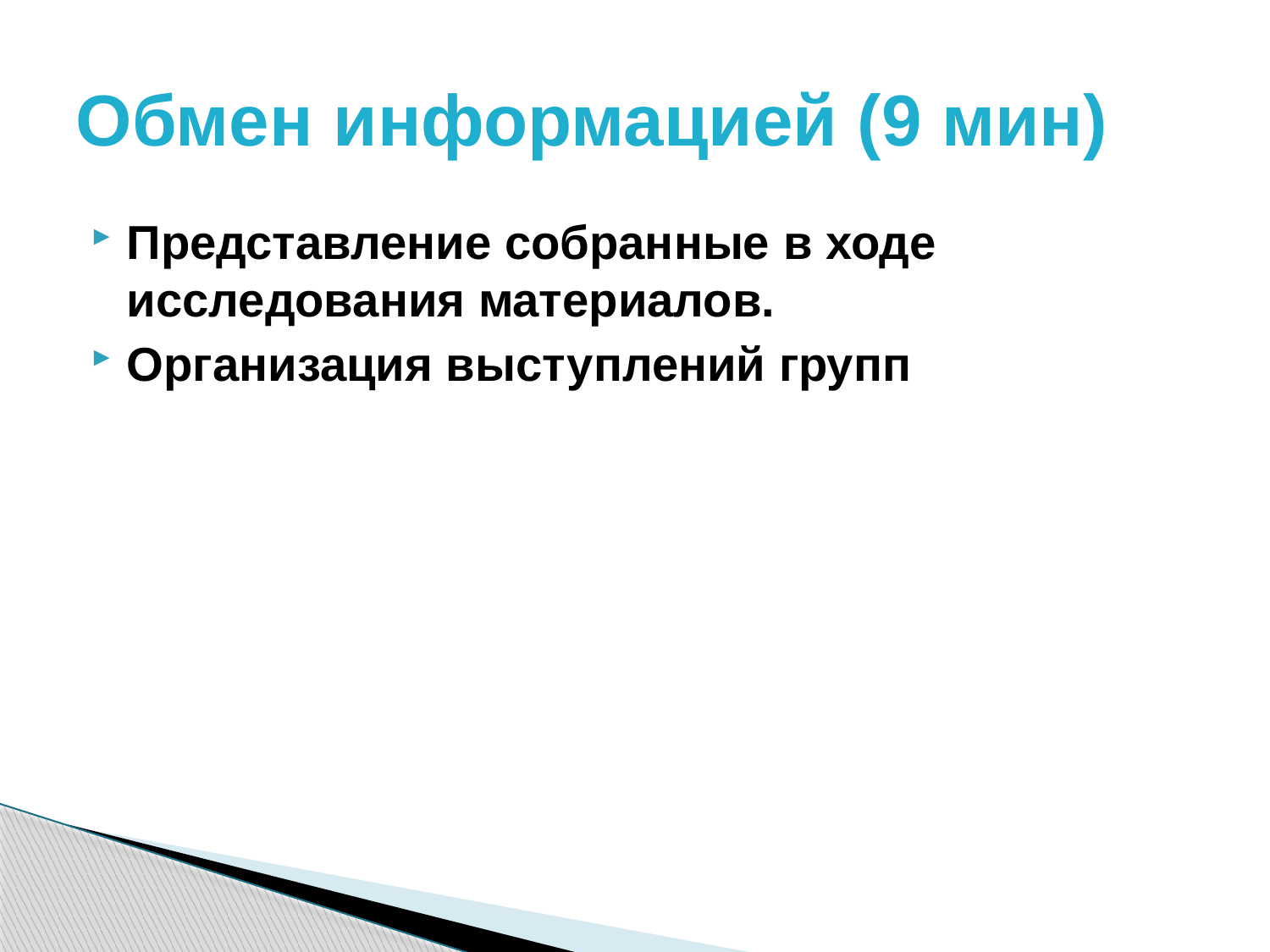

# Обмен информацией (9 мин)
Представление собранные в ходе исследования материалов.
Организация выступлений групп